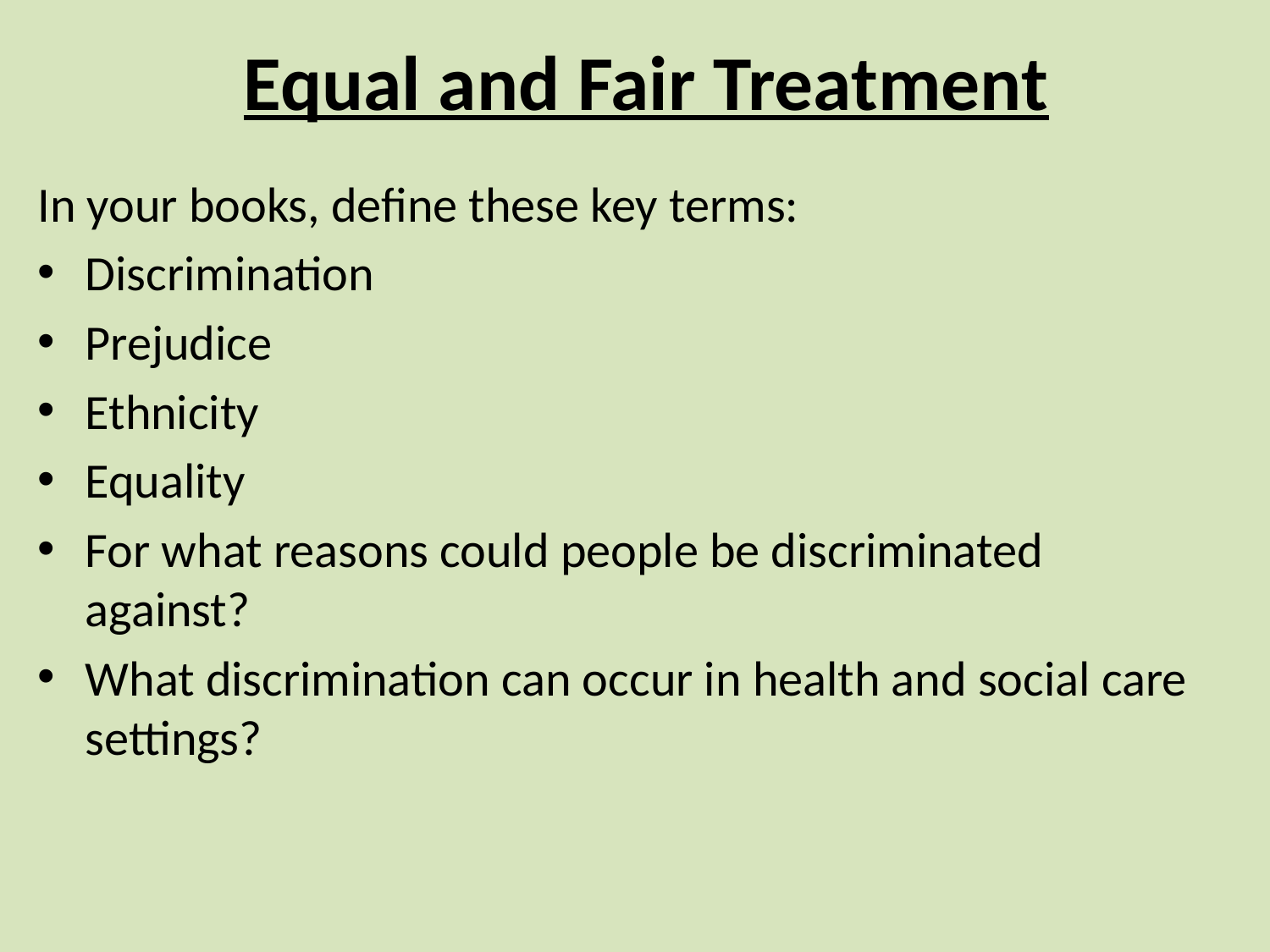

# Equal and Fair Treatment
In your books, define these key terms:
Discrimination
Prejudice
Ethnicity
Equality
For what reasons could people be discriminated against?
What discrimination can occur in health and social care settings?